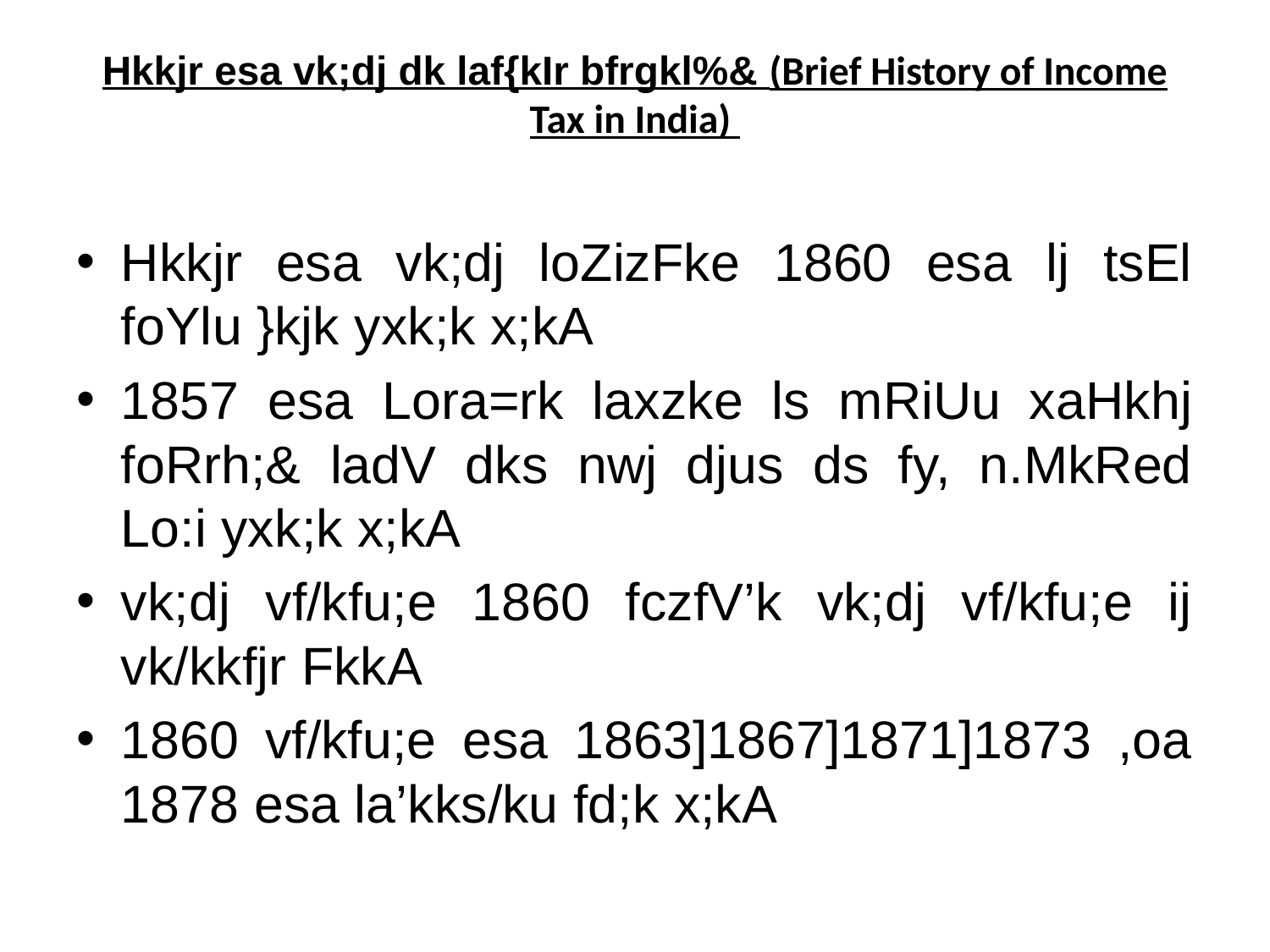

# Hkkjr esa vk;dj dk laf{kIr bfrgkl%& (Brief History of Income Tax in India)
Hkkjr esa vk;dj loZizFke 1860 esa lj tsEl foYlu }kjk yxk;k x;kA
1857 esa Lora=rk laxzke ls mRiUu xaHkhj foRrh;& ladV dks nwj djus ds fy, n.MkRed Lo:i yxk;k x;kA
vk;dj vf/kfu;e 1860 fczfV’k vk;dj vf/kfu;e ij vk/kkfjr FkkA
1860 vf/kfu;e esa 1863]1867]1871]1873 ,oa 1878 esa la’kks/ku fd;k x;kA